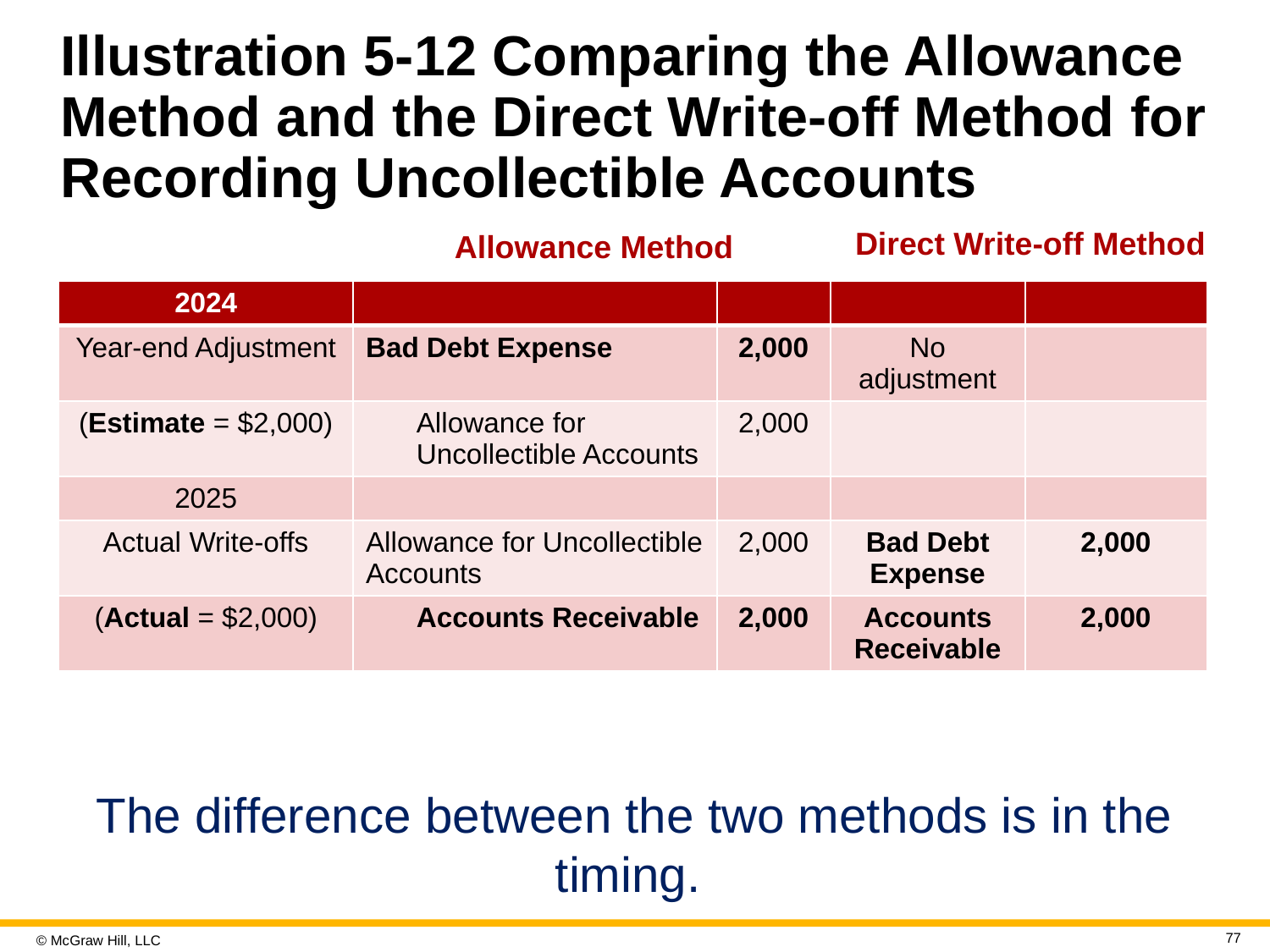

# Illustration 5-12 Comparing the Allowance Method and the Direct Write-off Method for Recording Uncollectible Accounts
Direct Write-off Method
Allowance Method
| 2024 |  |  |  |  |
| --- | --- | --- | --- | --- |
| Year-end Adjustment | Bad Debt Expense | 2,000 | No adjustment |  |
| (Estimate = $2,000) | Allowance for Uncollectible Accounts | 2,000 |  |  |
| 2025 |  |  |  |  |
| Actual Write-offs | Allowance for Uncollectible Accounts | 2,000 | Bad Debt Expense | 2,000 |
| (Actual = $2,000) | Accounts Receivable | 2,000 | Accounts Receivable | 2,000 |
The difference between the two methods is in the timing.
77